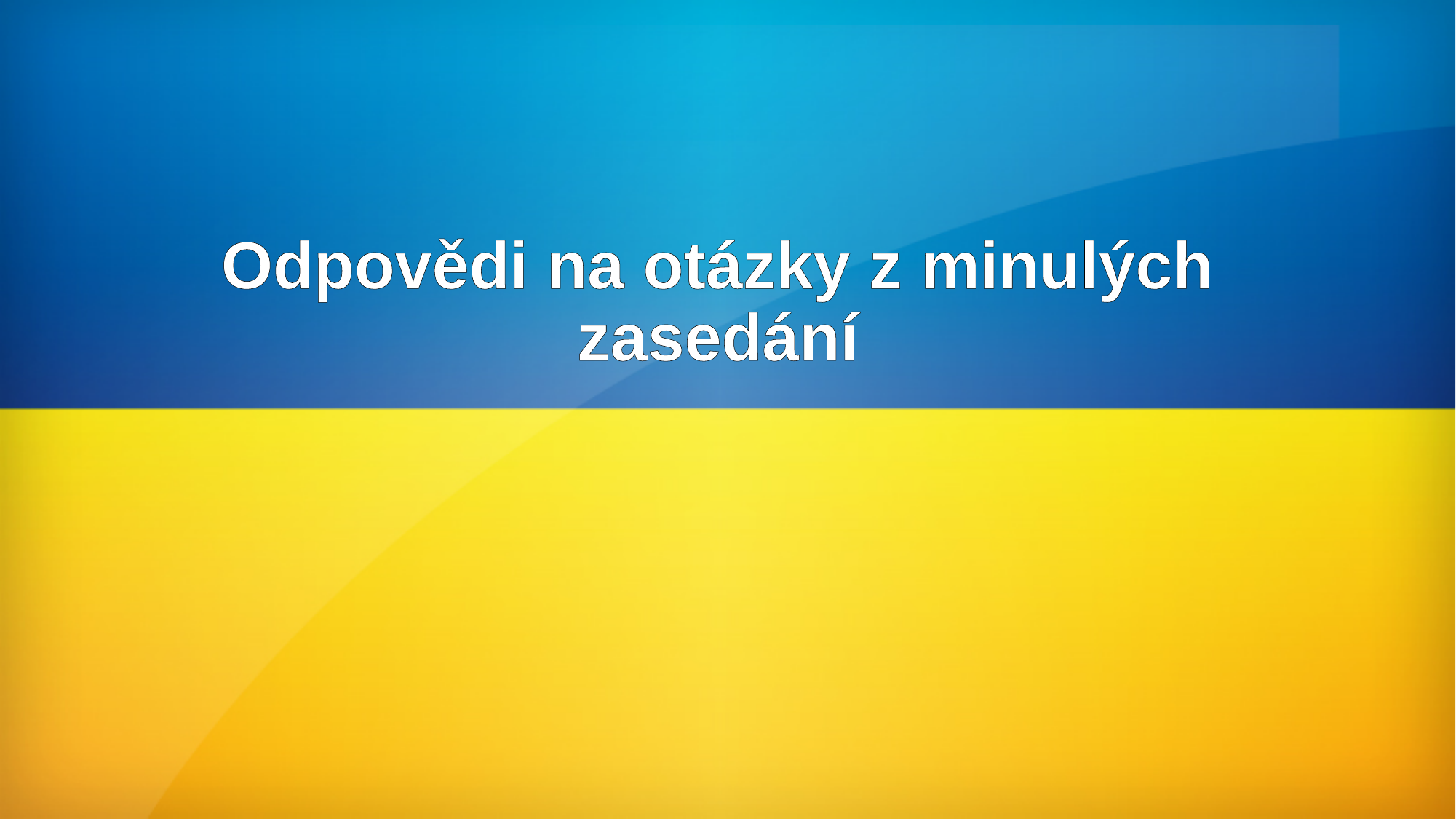

# Odpovědi na otázky z minulých zasedání